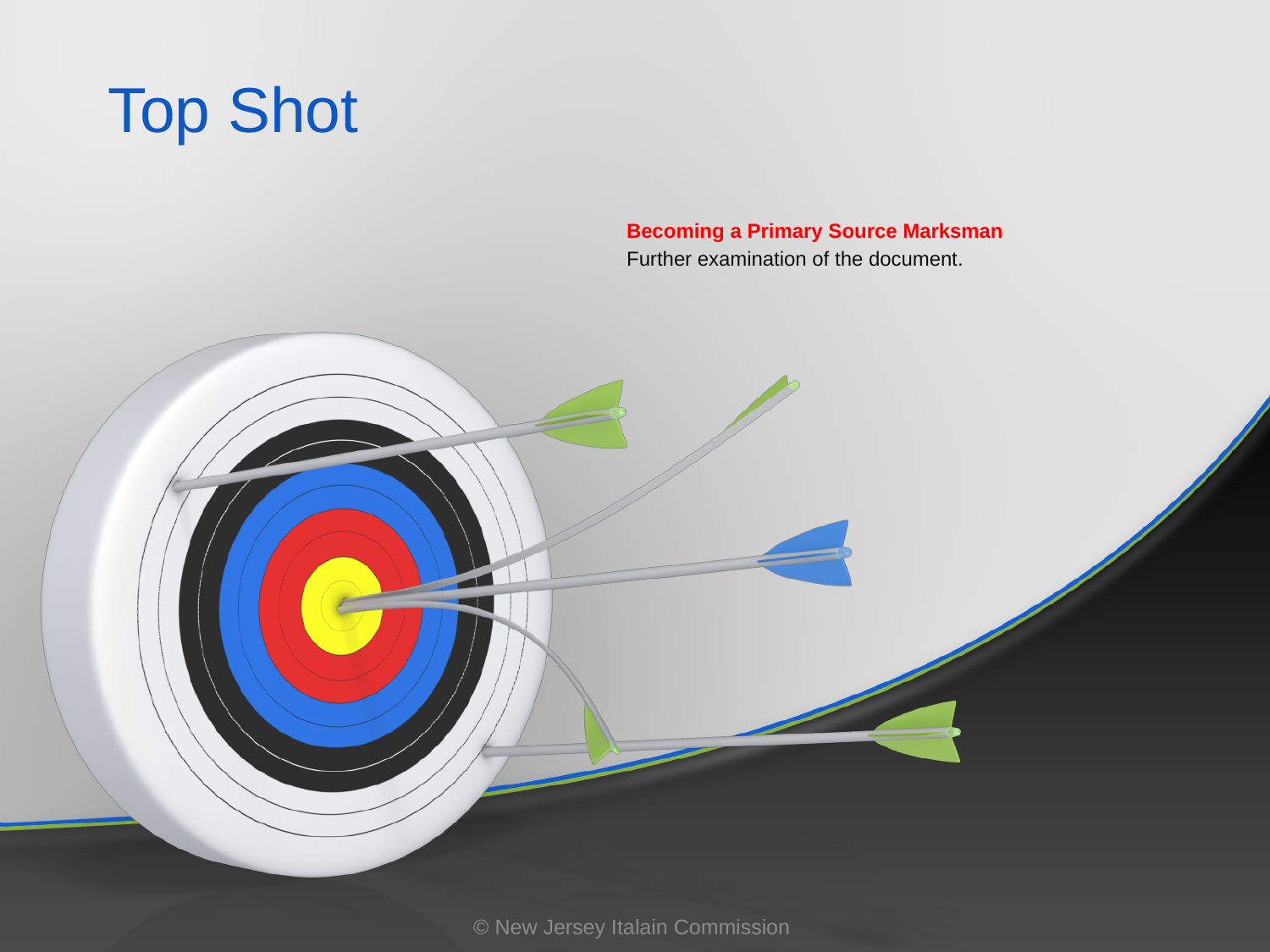

# Top Shot
Becoming a Primary Source Marksman
Further examination of the document.

© New Jersey Italain Commission